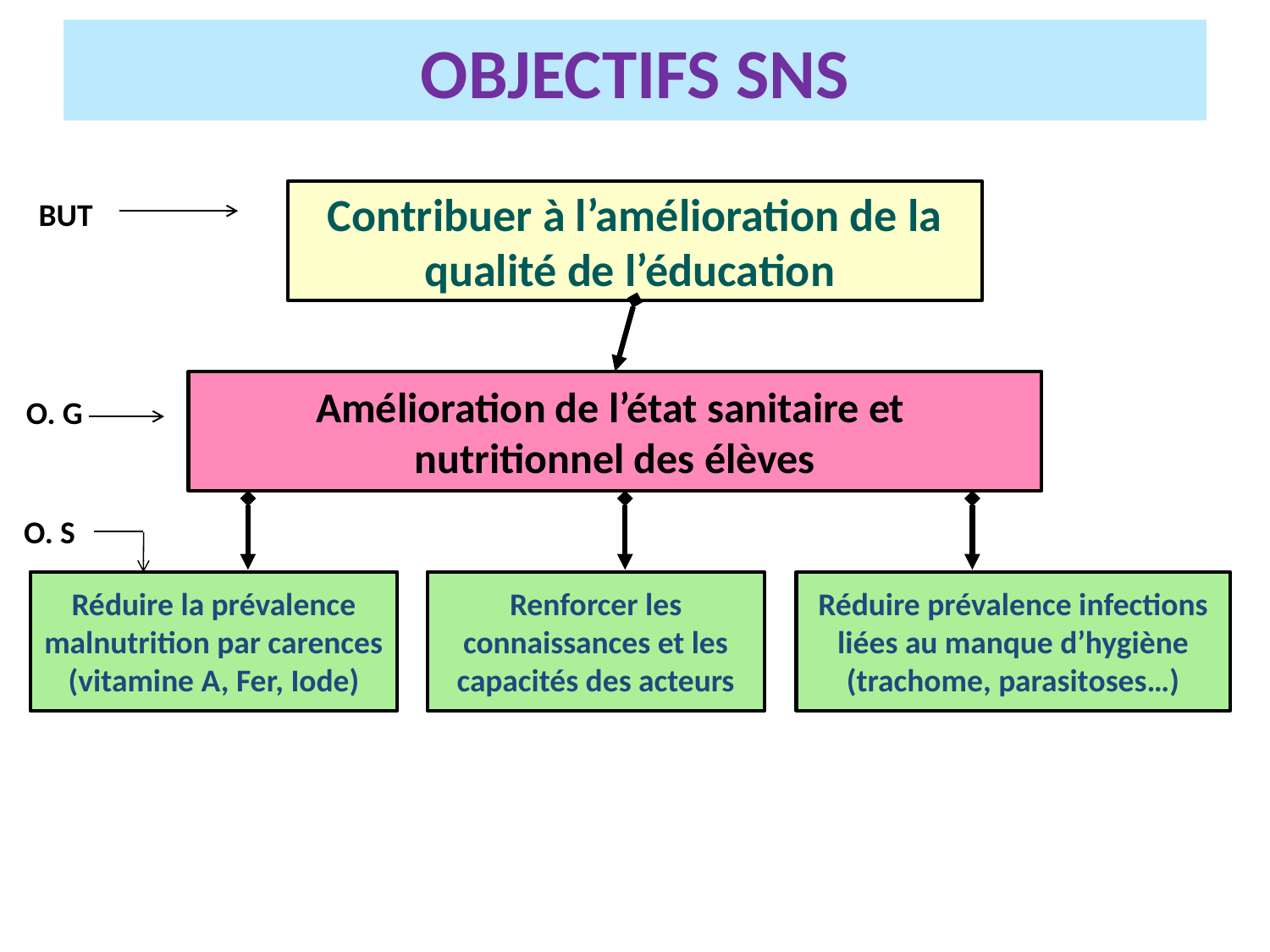

# OBJECTIFS SNS
Contribuer à l’amélioration de la qualité de l’éducation
BUT
Amélioration de l’état sanitaire et
nutritionnel des élèves
O. G
O. S
Réduire la prévalence malnutrition par carences (vitamine A, Fer, Iode)
Renforcer les connaissances et les capacités des acteurs
Réduire prévalence infections liées au manque d’hygiène (trachome, parasitoses…)